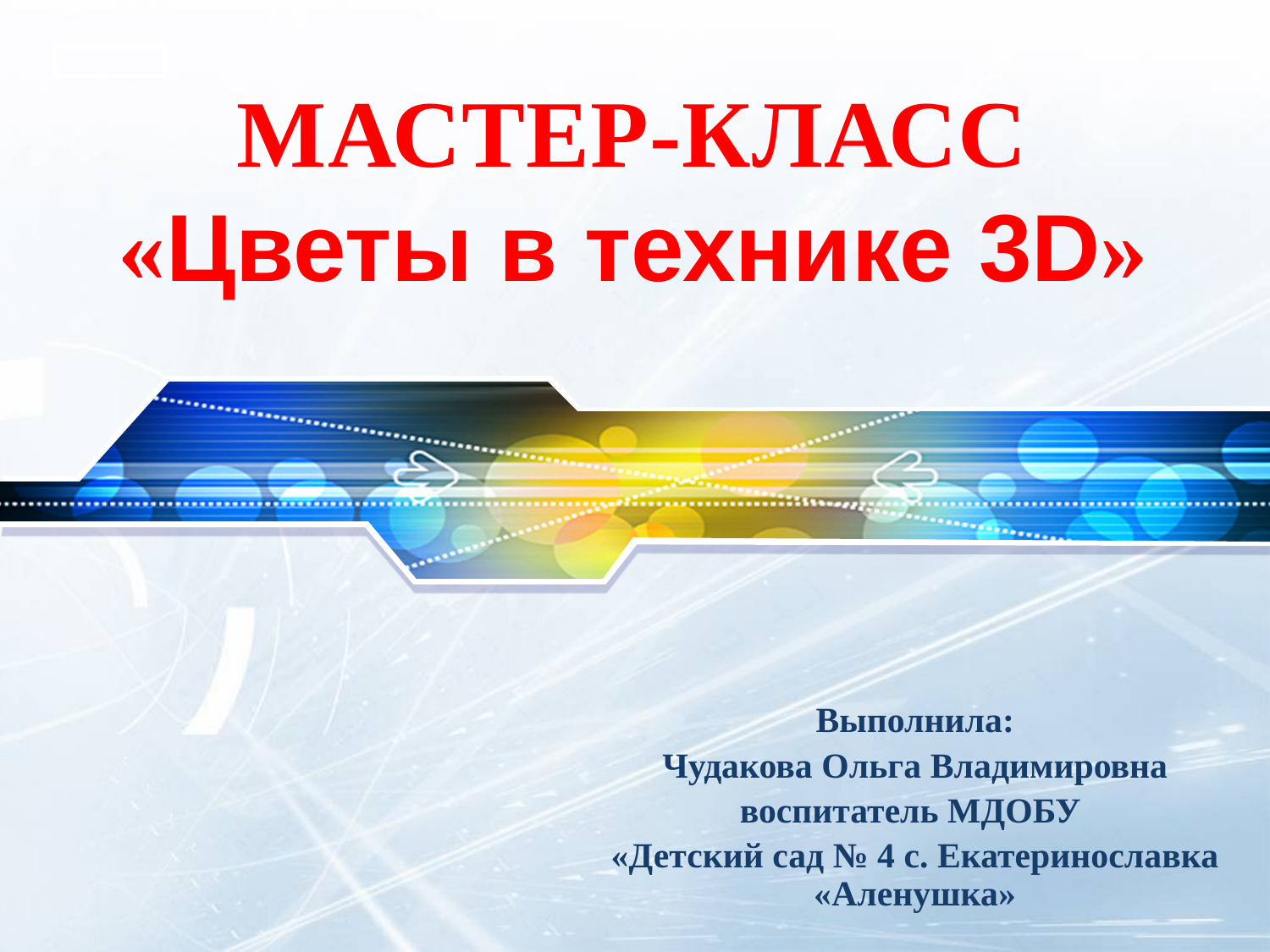

МАСТЕР-КЛАСС
«Цветы в технике 3D»
Выполнила:
Чудакова Ольга Владимировна
воспитатель МДОБУ
«Детский сад № 4 с. Екатеринославка «Аленушка»